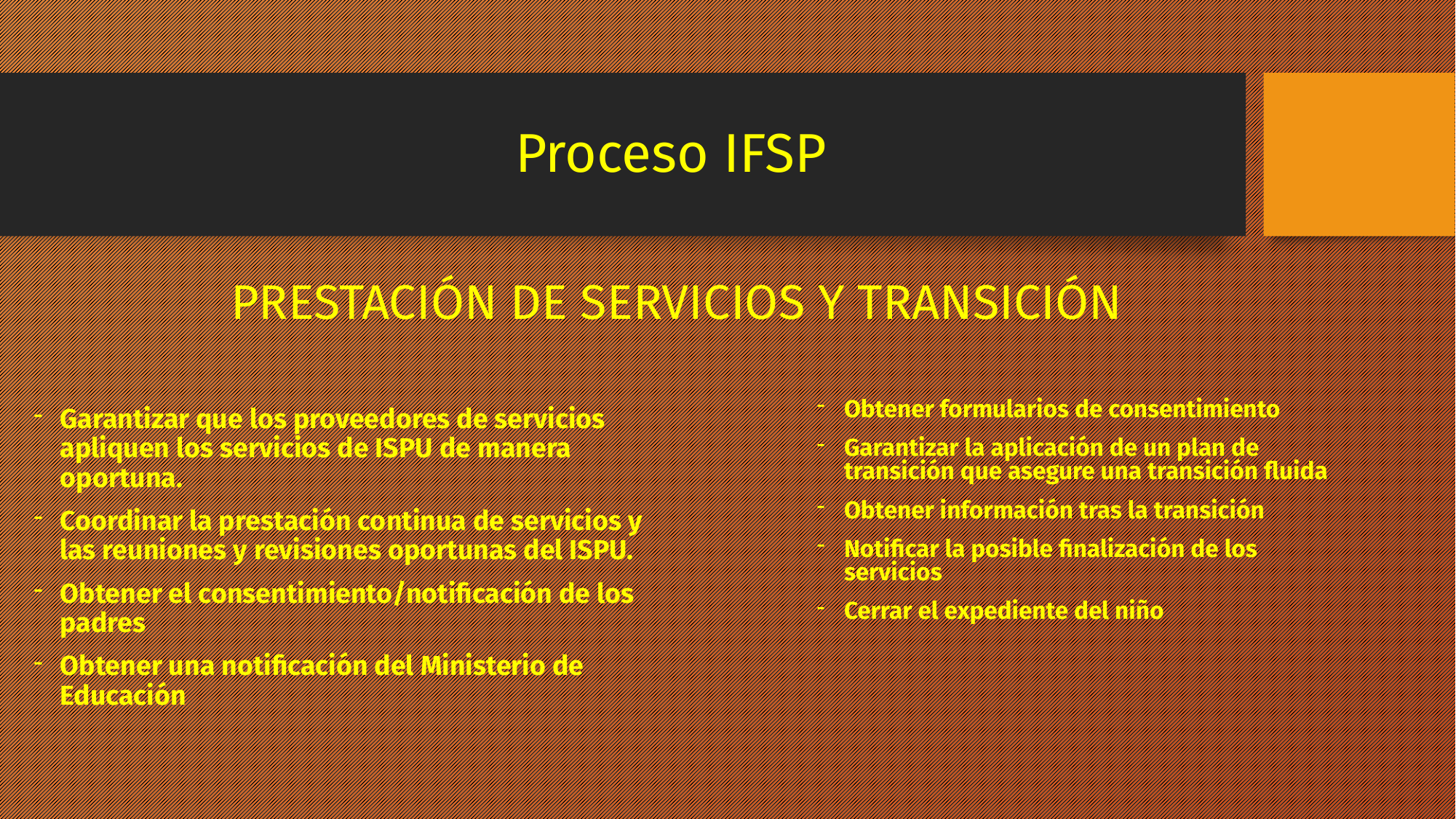

# Proceso IFSP
PRESTACIÓN DE SERVICIOS Y TRANSICIÓN
Obtener formularios de consentimiento
Garantizar la aplicación de un plan de transición que asegure una transición fluida
Obtener información tras la transición
Notificar la posible finalización de los servicios
Cerrar el expediente del niño
Garantizar que los proveedores de servicios apliquen los servicios de ISPU de manera oportuna.
Coordinar la prestación continua de servicios y las reuniones y revisiones oportunas del ISPU.
Obtener el consentimiento/notificación de los padres
Obtener una notificación del Ministerio de Educación